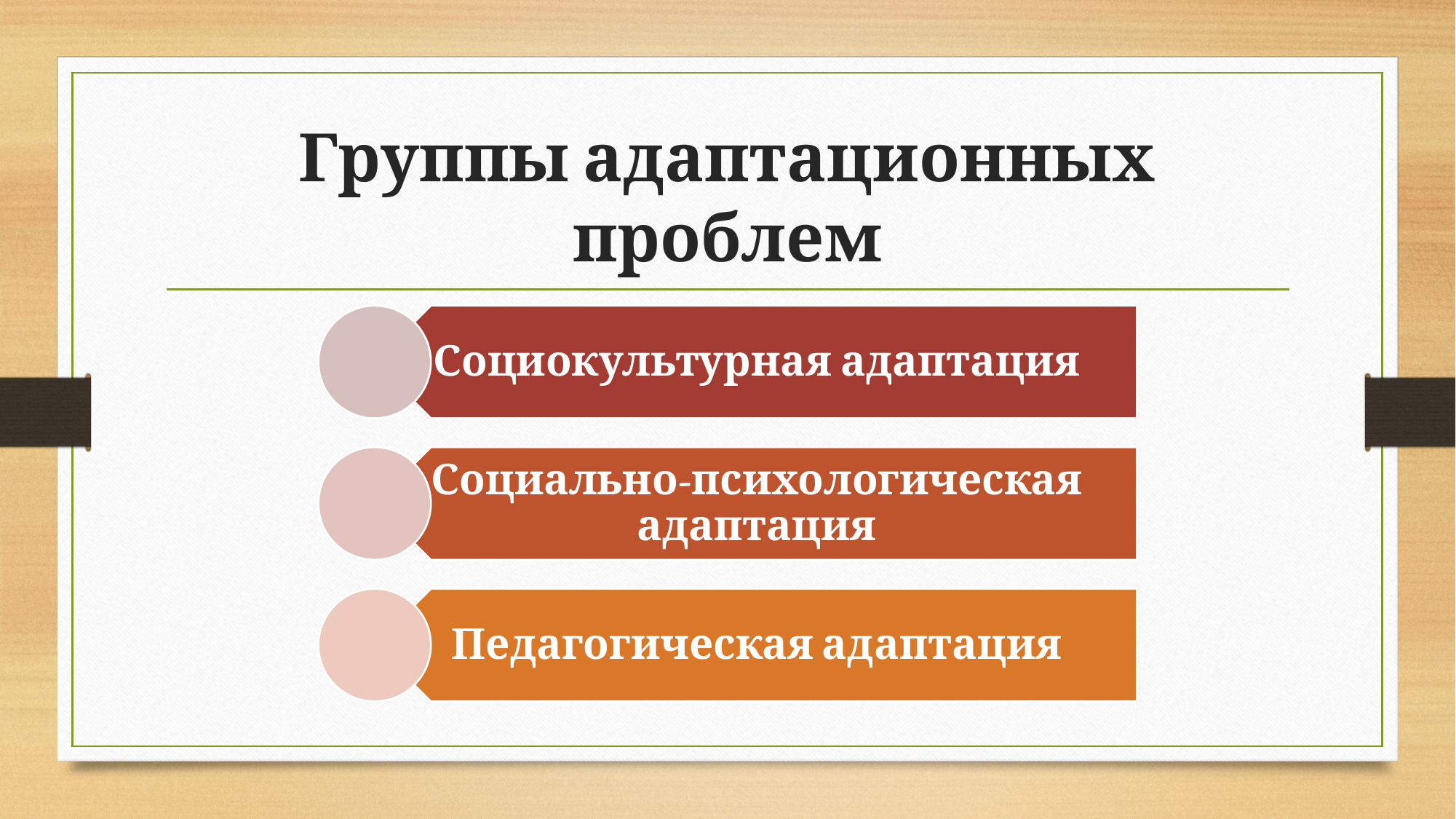

# Группы адаптационных проблем
Социокультурная адаптация
Социально-психологическая адаптация
Педагогическая адаптация